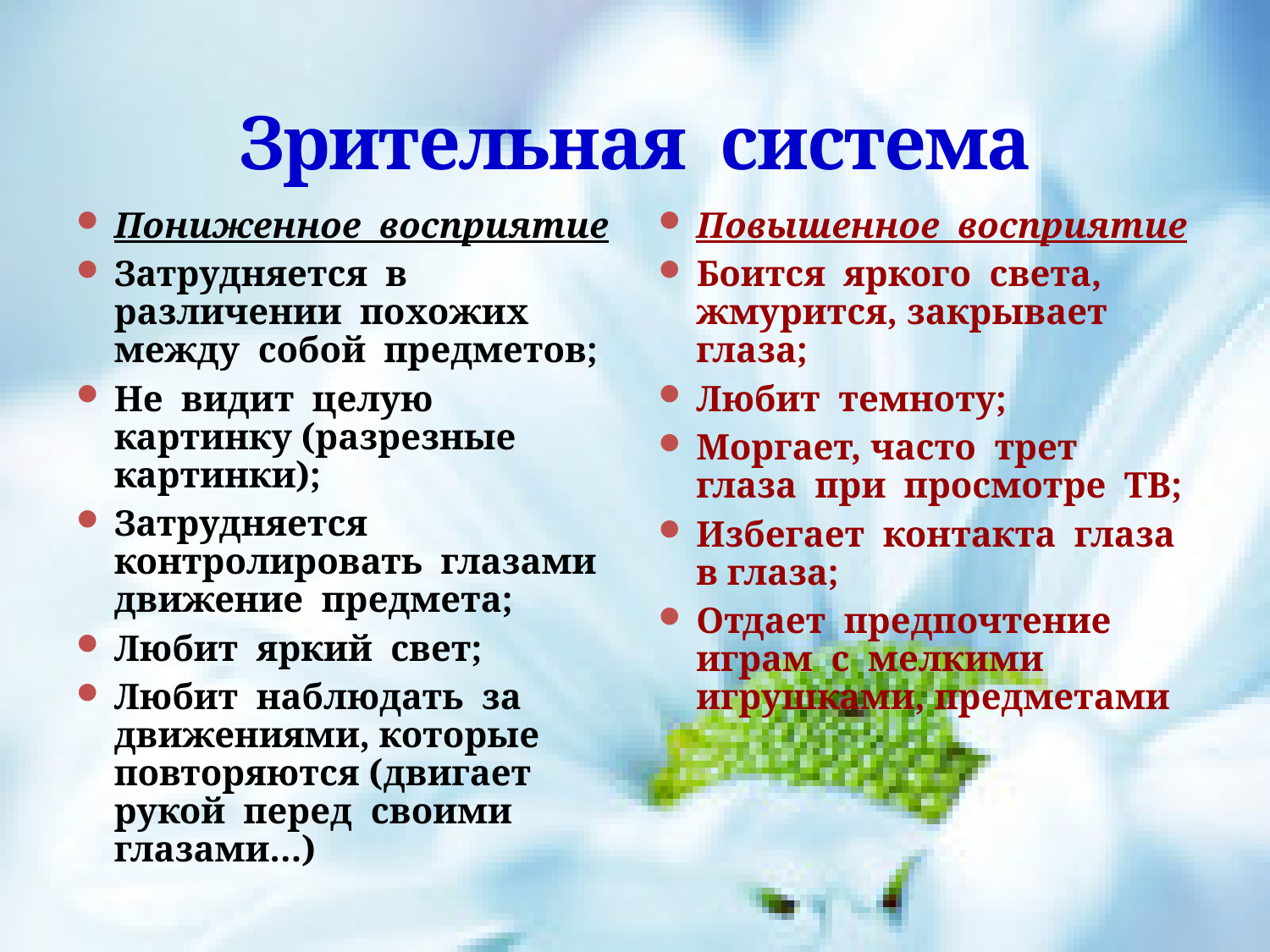

# Зрительная  система
Пониженное  восприятие
Затрудняется  в  различении  похожих  между  собой  предметов;
Не  видит  целую  картинку (разрезные  картинки);
Затрудняется  контролировать  глазами  движение  предмета;
Любит  яркий  свет;
Любит  наблюдать  за  движениями, которые  повторяются (двигает  рукой  перед  своими  глазами…)
Повышенное  восприятие
Боится  яркого  света, жмурится, закрывает  глаза;
Любит  темноту;
Моргает, часто  трет  глаза  при  просмотре  ТВ;
Избегает  контакта  глаза  в глаза;
Отдает  предпочтение  играм  с  мелкими  игрушками, предметами